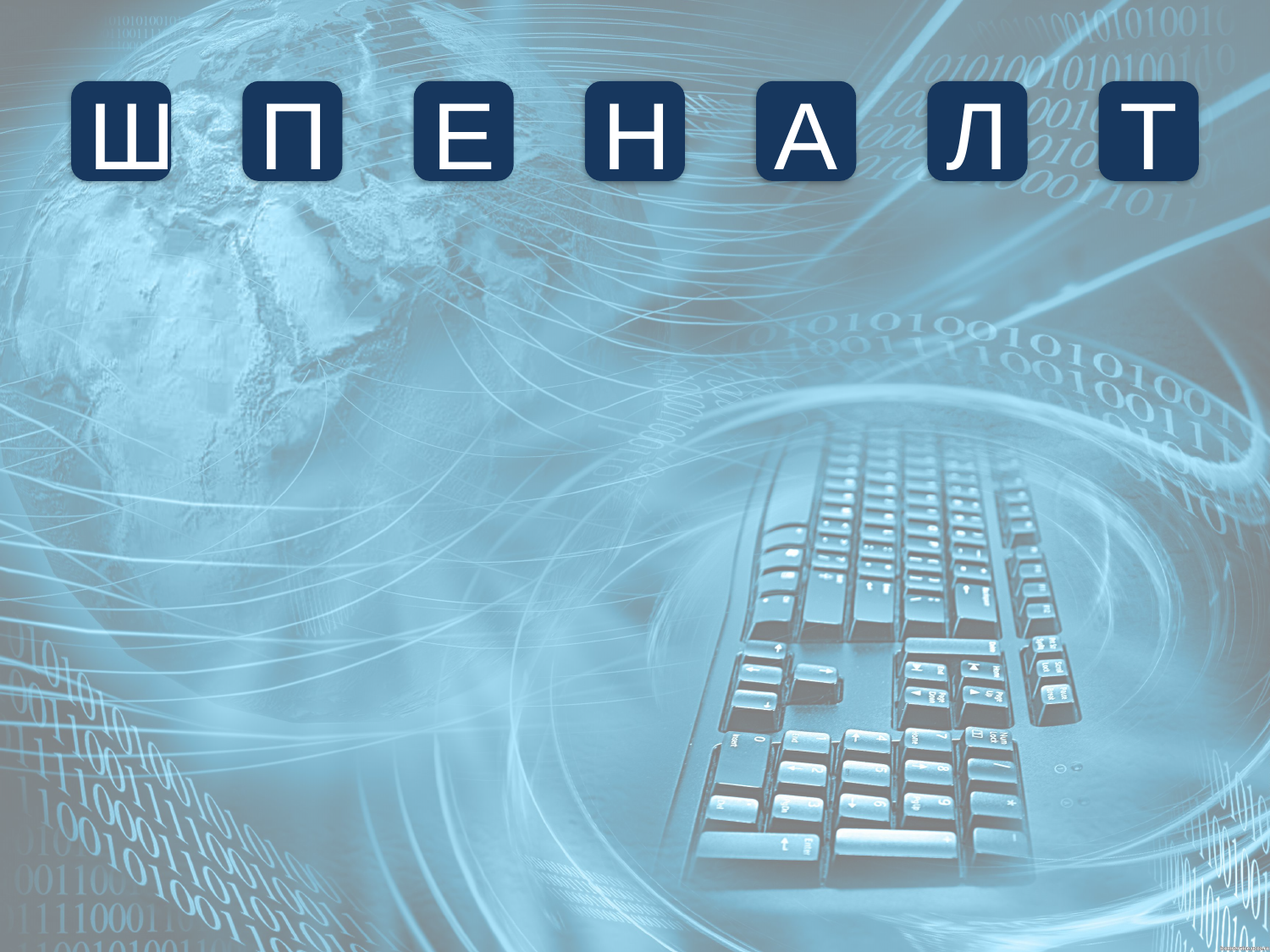

Ш
П
Е
Н
А
Л
Т